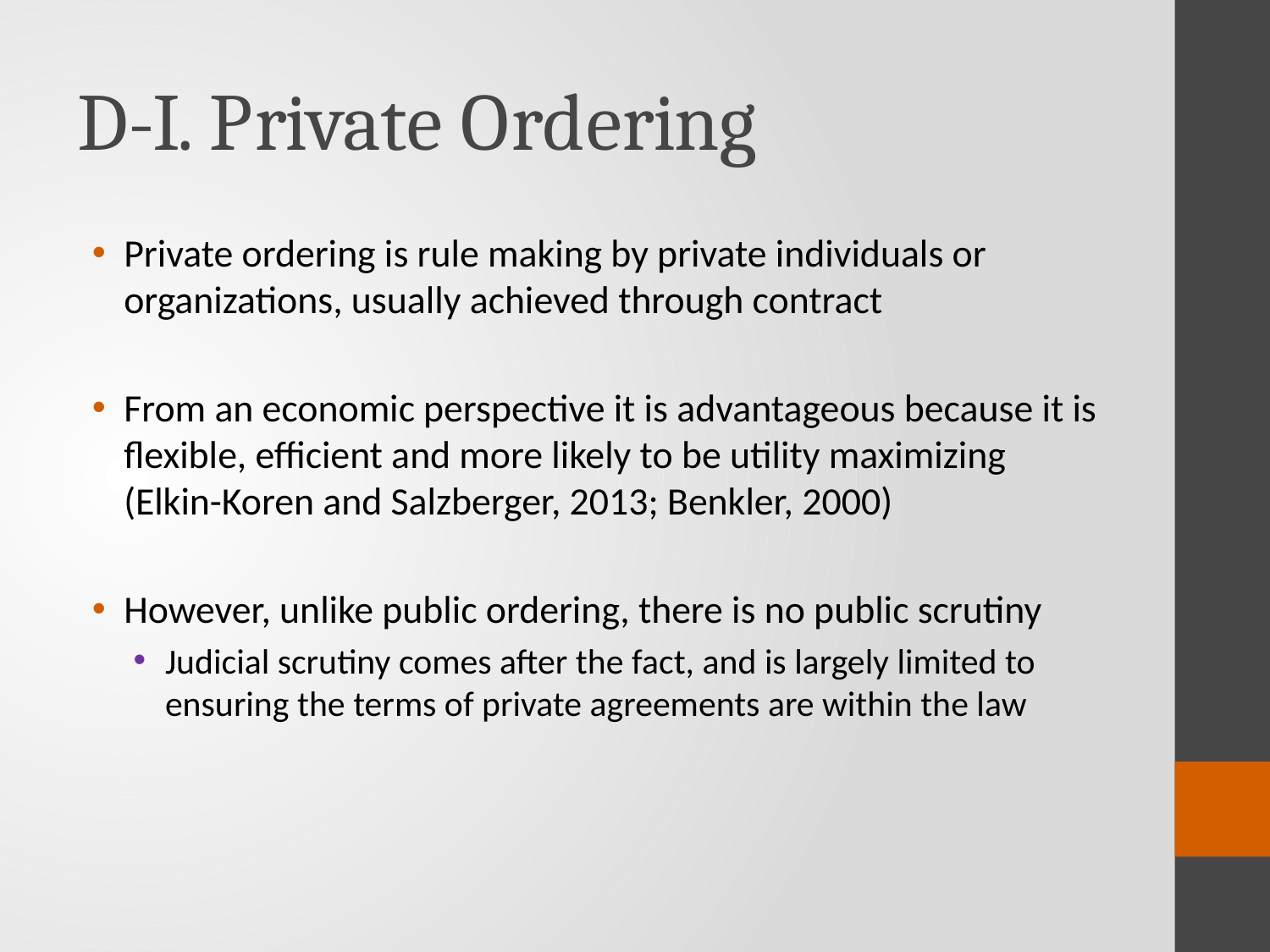

# D-I. Private Ordering
Private ordering is rule making by private individuals or organizations, usually achieved through contract

From an economic perspective it is advantageous because it is flexible, efficient and more likely to be utility maximizing (Elkin-Koren and Salzberger, 2013; Benkler, 2000)

However, unlike public ordering, there is no public scrutiny
Judicial scrutiny comes after the fact, and is largely limited to ensuring the terms of private agreements are within the law